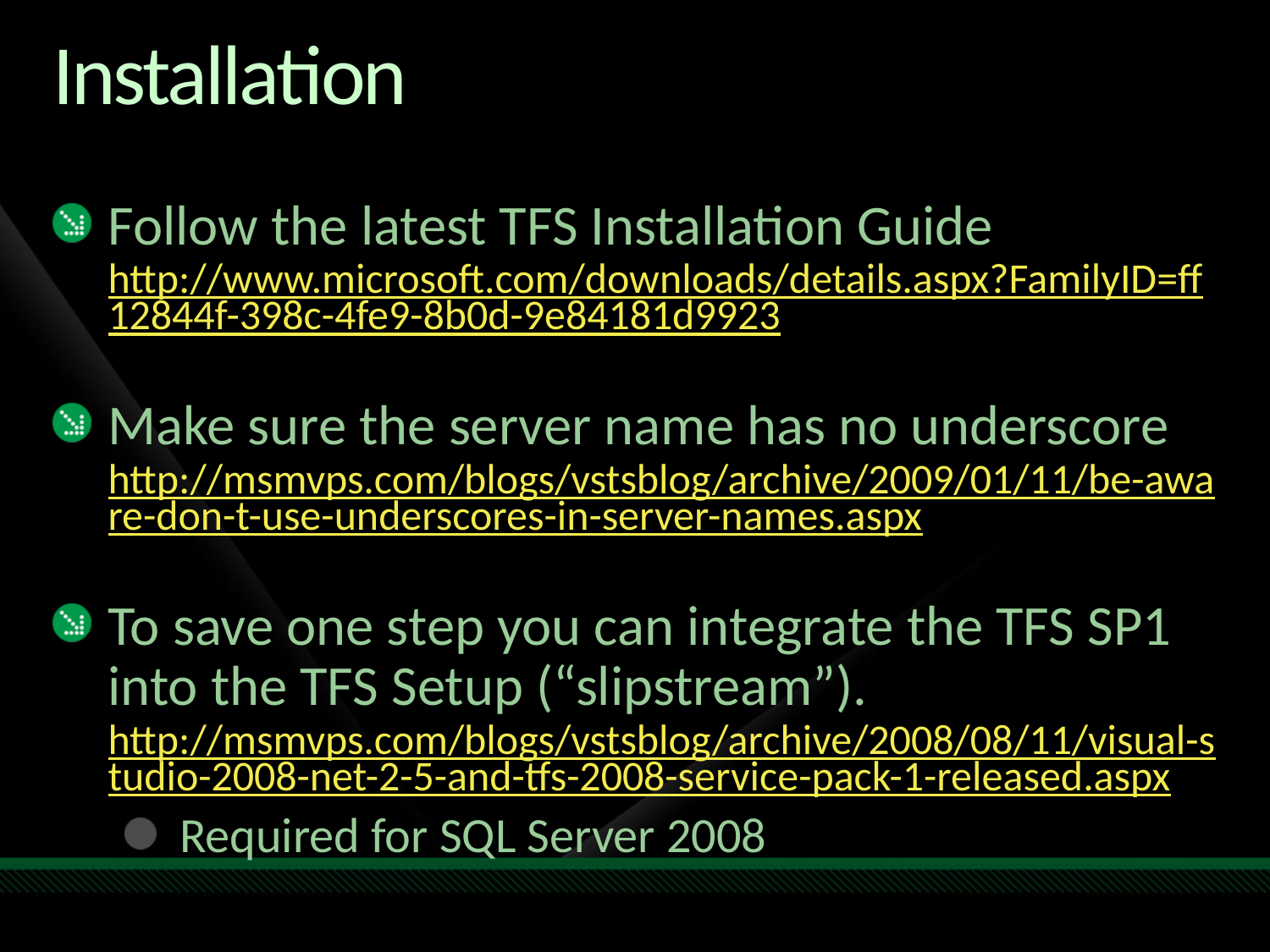

# Installation
Follow the latest TFS Installation Guide http://www.microsoft.com/downloads/details.aspx?FamilyID=ff12844f-398c-4fe9-8b0d-9e84181d9923
Make sure the server name has no underscore
http://msmvps.com/blogs/vstsblog/archive/2009/01/11/be-aware-don-t-use-underscores-in-server-names.aspx
To save one step you can integrate the TFS SP1 into the TFS Setup (“slipstream”).
http://msmvps.com/blogs/vstsblog/archive/2008/08/11/visual-studio-2008-net-2-5-and-tfs-2008-service-pack-1-released.aspx
Required for SQL Server 2008